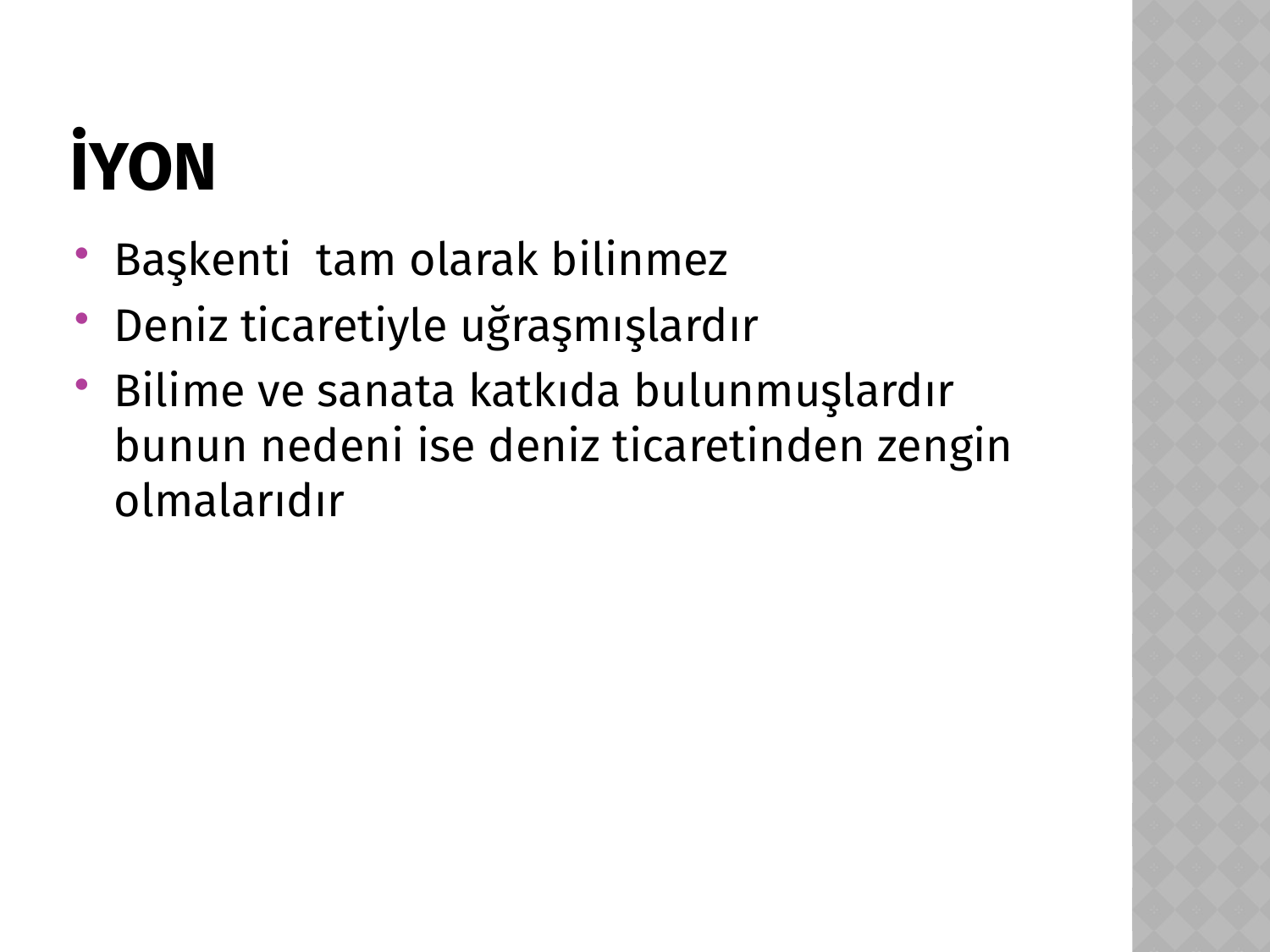

# iyon
Başkenti  tam olarak bilinmez
Deniz ticaretiyle uğraşmışlardır
Bilime ve sanata katkıda bulunmuşlardır bunun nedeni ise deniz ticaretinden zengin olmalarıdır